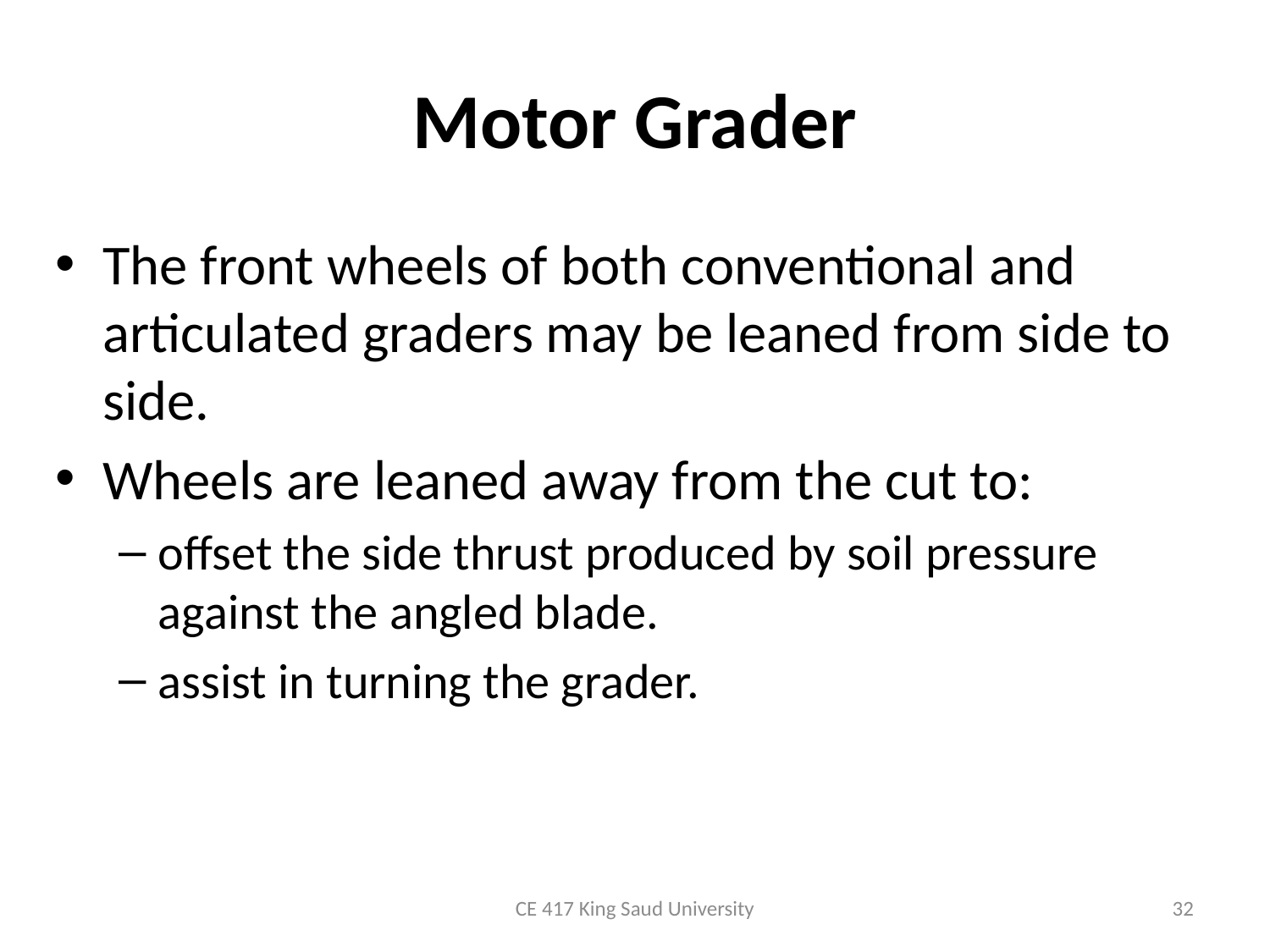

# Motor Grader
The front wheels of both conventional and articulated graders may be leaned from side to side.
Wheels are leaned away from the cut to:
offset the side thrust produced by soil pressure against the angled blade.
assist in turning the grader.
CE 417 King Saud University
32